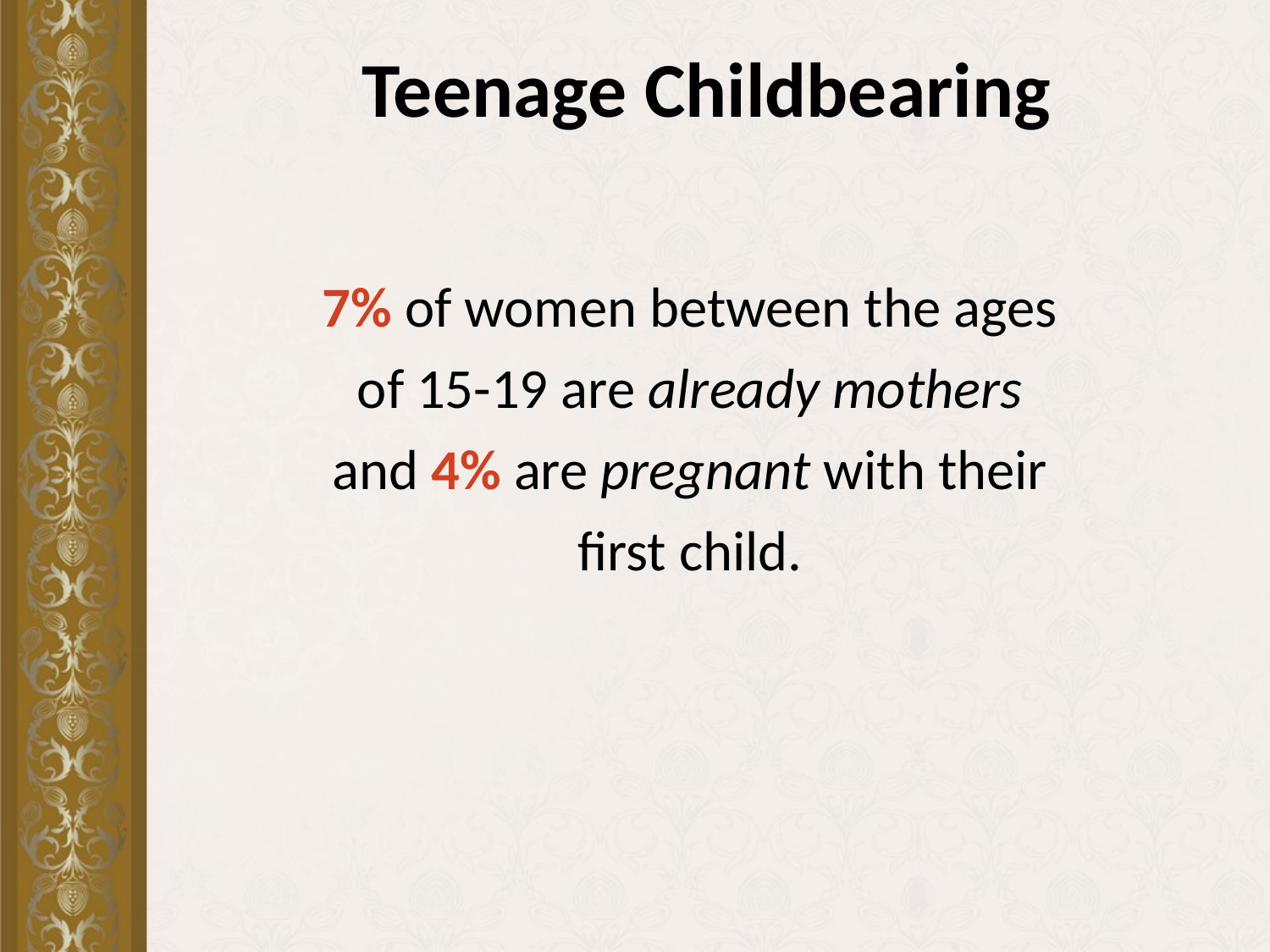

# Teenage Childbearing
7% of women between the ages of 15-19 are already mothers and 4% are pregnant with their first child.